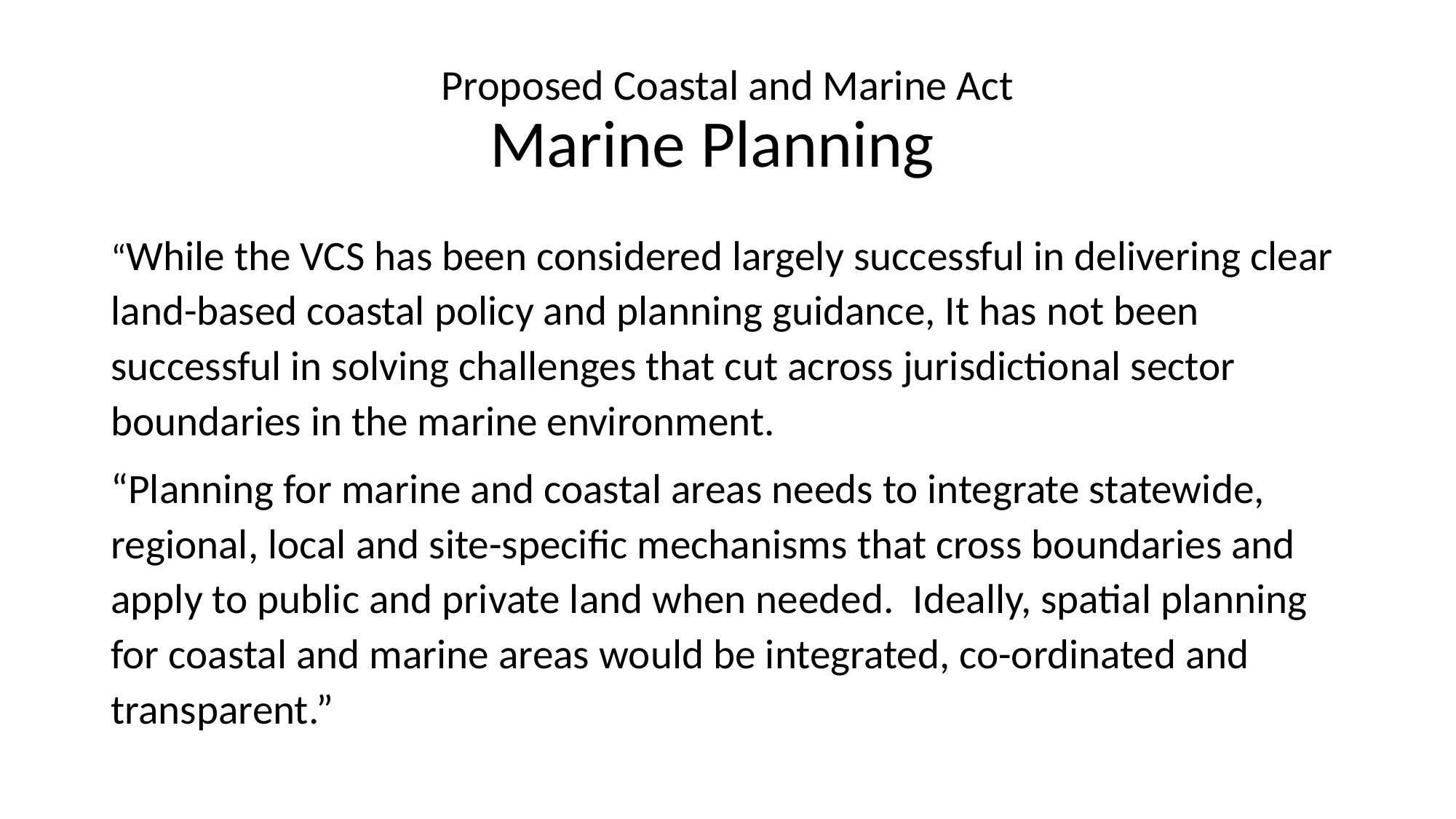

# Proposed Coastal and Marine Act Marine Planning
“While the VCS has been considered largely successful in delivering clear land-based coastal policy and planning guidance, It has not been successful in solving challenges that cut across jurisdictional sector boundaries in the marine environment.
“Planning for marine and coastal areas needs to integrate statewide, regional, local and site-specific mechanisms that cross boundaries and apply to public and private land when needed.  Ideally, spatial planning for coastal and marine areas would be integrated, co-ordinated and transparent.”